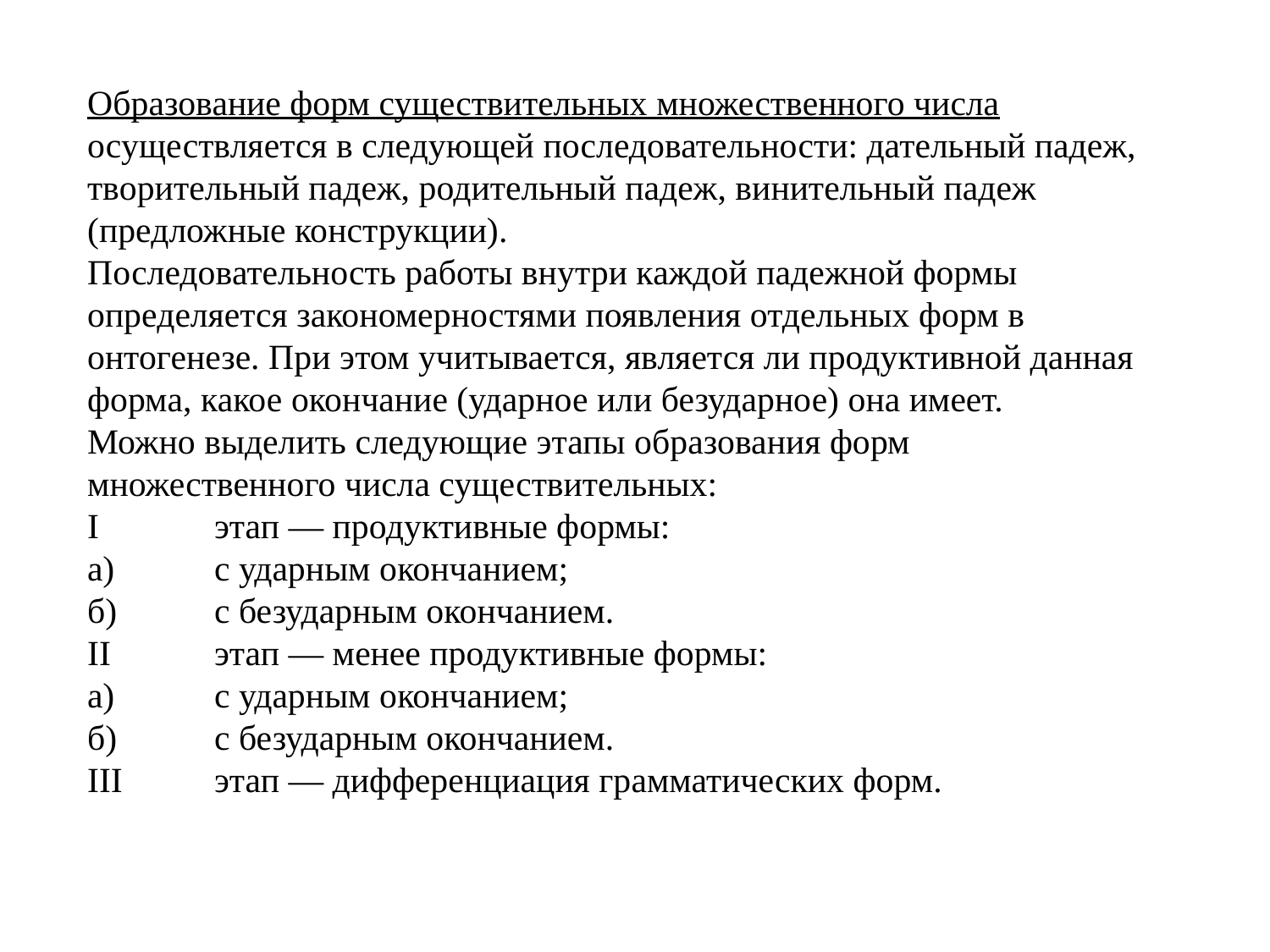

Образование форм существительных множественного числа осуществляется в следующей последовательности: дательный падеж, творительный падеж, родительный падеж, винительный падеж (предложные конструкции).
Последовательность работы внутри каждой падежной формы определяется закономерностями появления отдельных форм в онтогенезе. При этом учитывается, является ли продуктивной данная форма, какое окончание (ударное или безударное) она имеет.
Можно выделить следующие этапы образования форм множественного числа существительных:
I	этап — продуктивные формы:
а)	с ударным окончанием;
б)	с безударным окончанием.
II	этап — менее продуктивные формы:
а)	с ударным окончанием;
б)	с безударным окончанием.
III	этап — дифференциация грамматических форм.